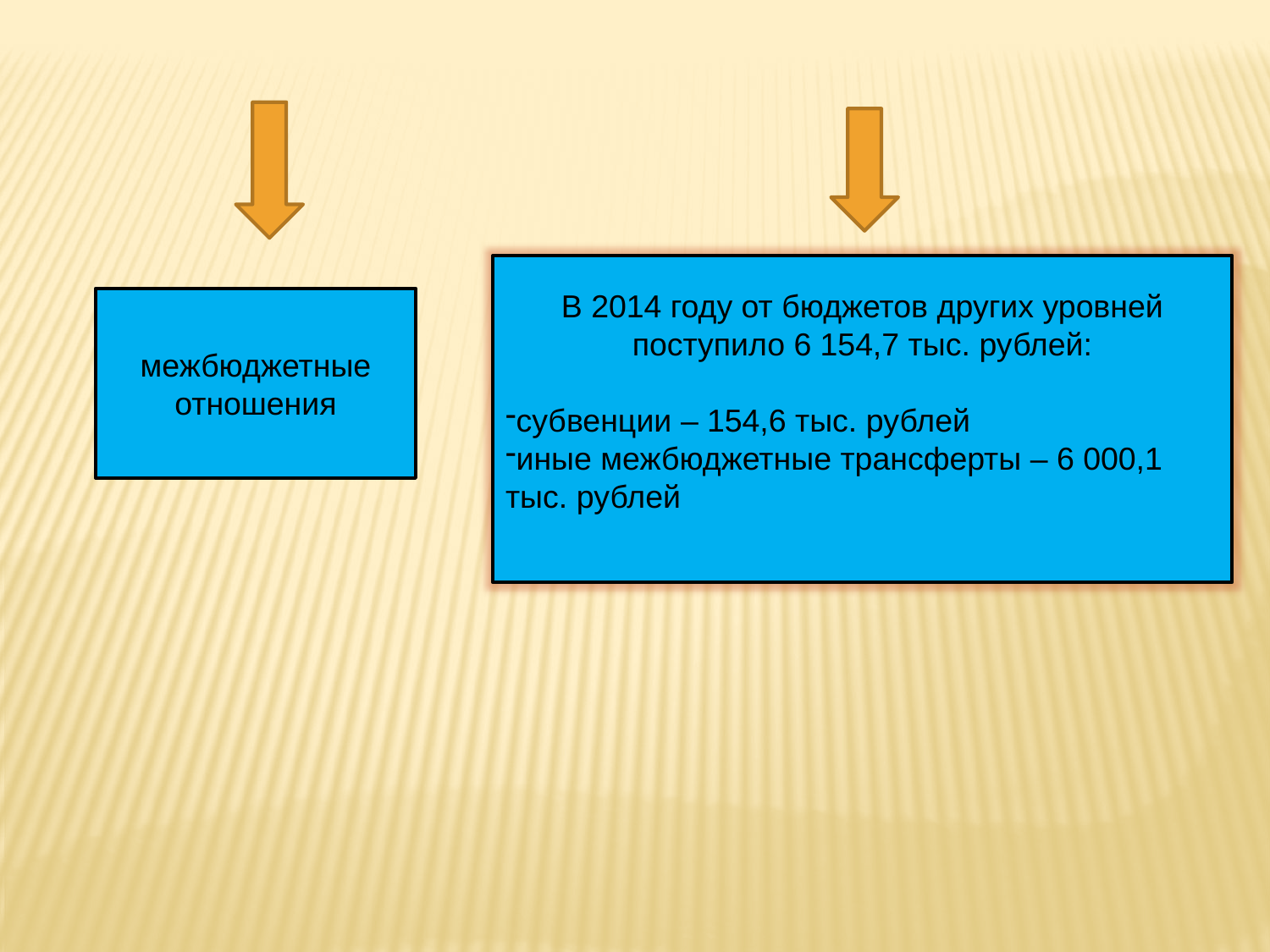

В 2014 году от бюджетов других уровней поступило 6 154,7 тыс. рублей:

субвенции – 154,6 тыс. рублей
иные межбюджетные трансферты – 6 000,1 тыс. рублей

межбюджетные отношения